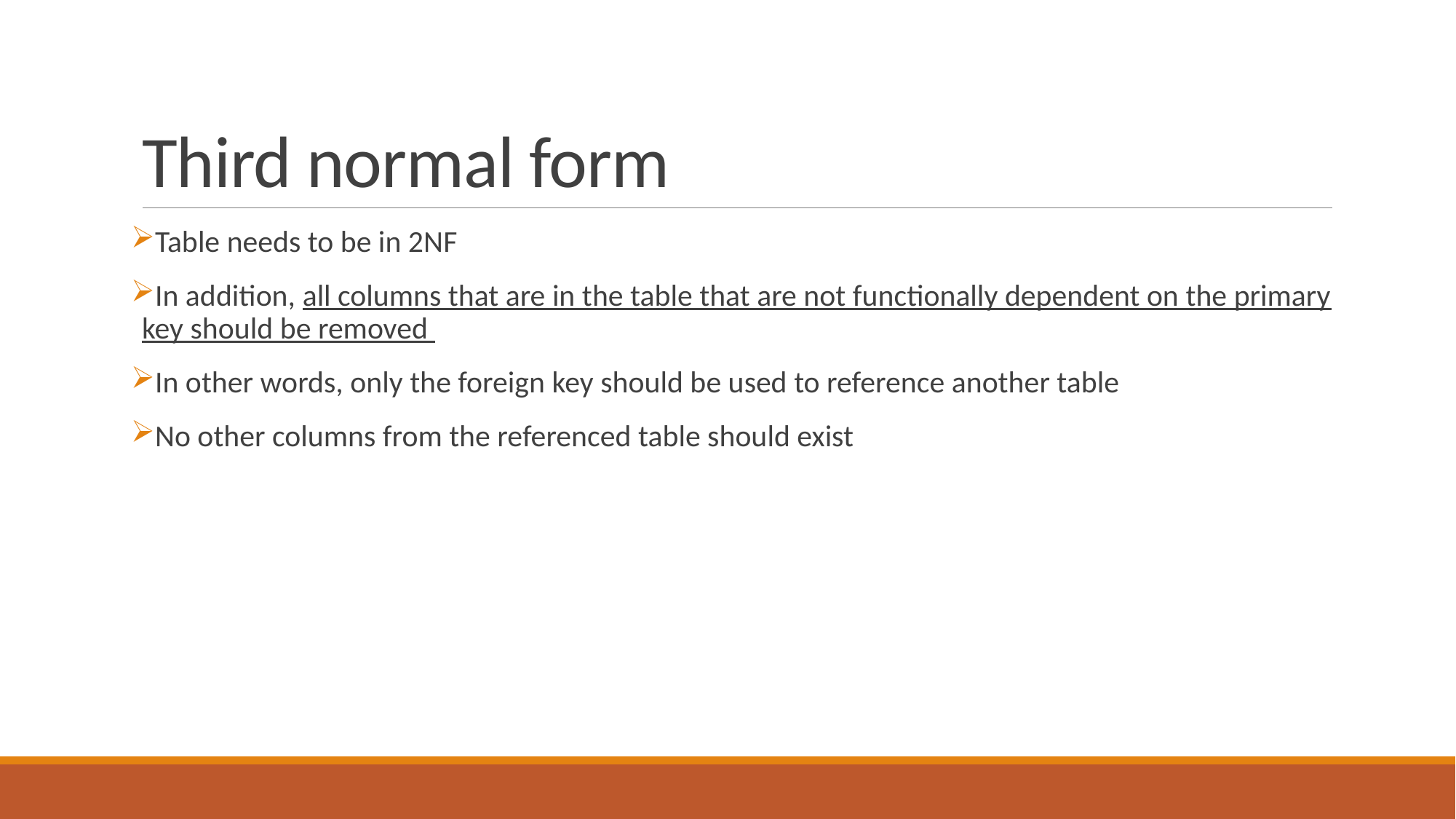

# Third normal form
Table needs to be in 2NF
In addition, all columns that are in the table that are not functionally dependent on the primary key should be removed
In other words, only the foreign key should be used to reference another table
No other columns from the referenced table should exist